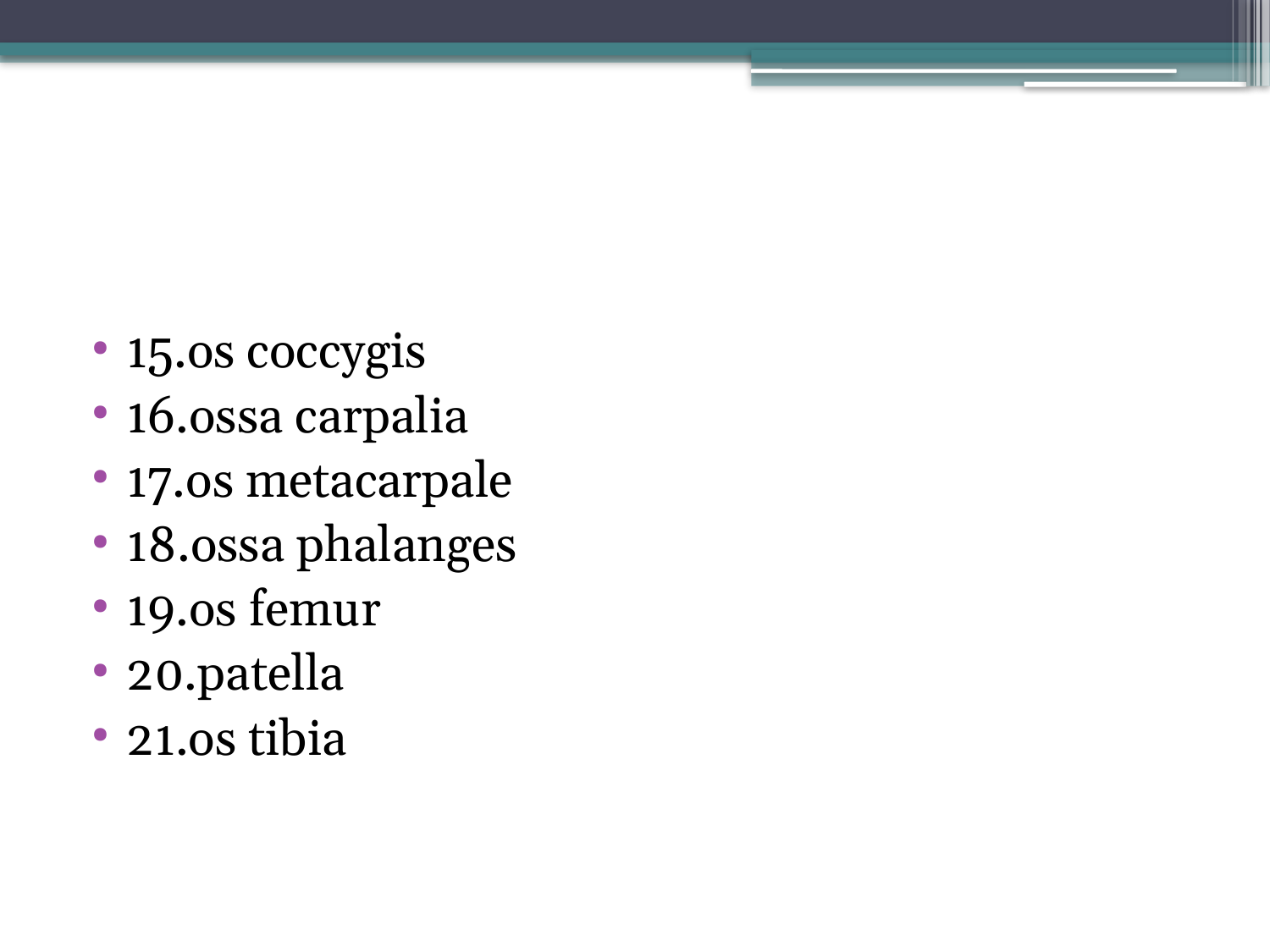

#
15.os coccygis
16.ossa carpalia
17.os metacarpale
18.ossa phalanges
19.os femur
20.patella
21.os tibia